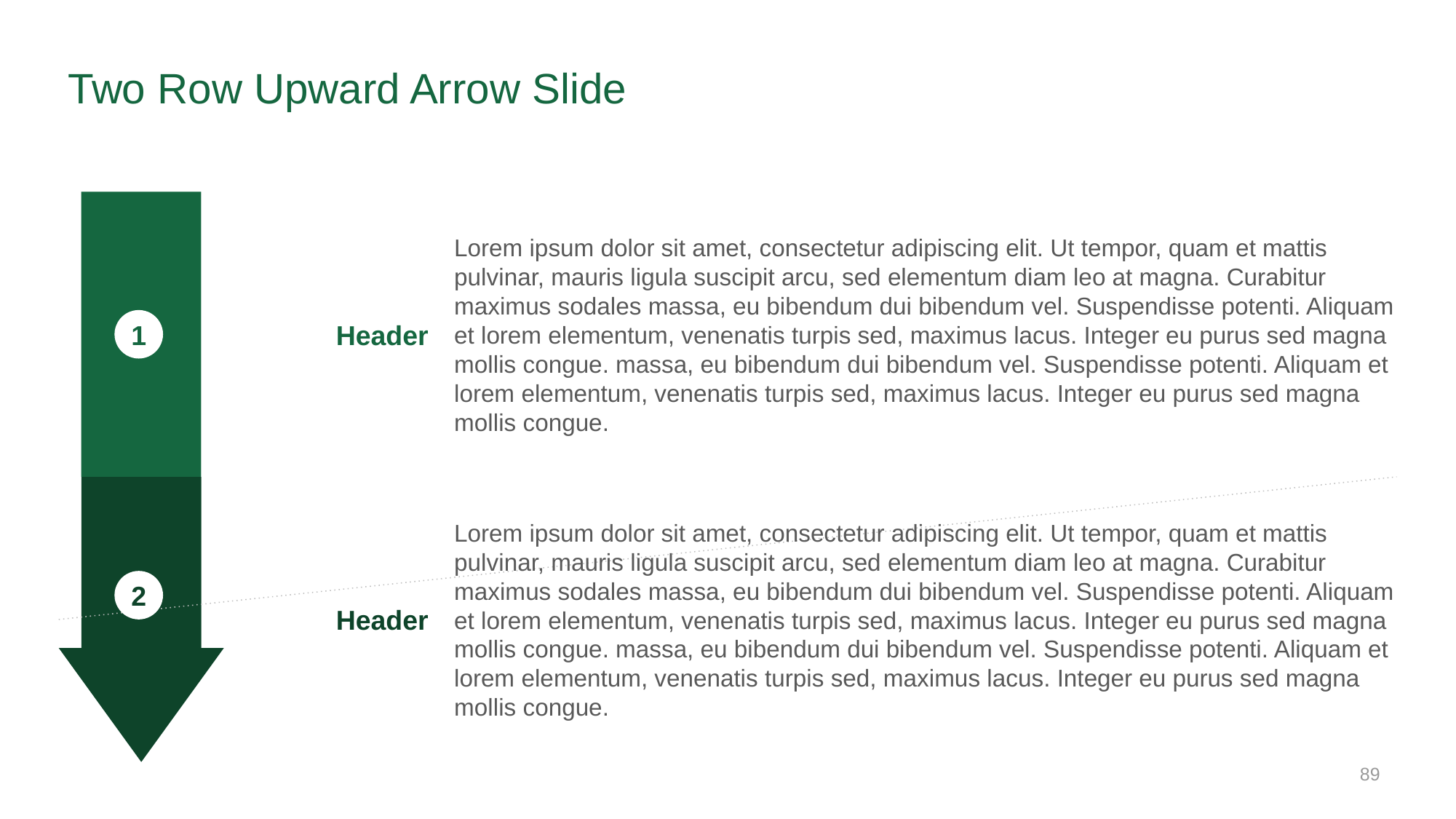

# Two Row Upward Arrow Slide

Lorem ipsum dolor sit amet, consectetur adipiscing elit. Ut tempor, quam et mattis pulvinar, mauris ligula suscipit arcu, sed elementum diam leo at magna. Curabitur maximus sodales massa, eu bibendum dui bibendum vel. Suspendisse potenti. Aliquam et lorem elementum, venenatis turpis sed, maximus lacus. Integer eu purus sed magna mollis congue. massa, eu bibendum dui bibendum vel. Suspendisse potenti. Aliquam et lorem elementum, venenatis turpis sed, maximus lacus. Integer eu purus sed magna mollis congue.
Header
1

Header
Lorem ipsum dolor sit amet, consectetur adipiscing elit. Ut tempor, quam et mattis pulvinar, mauris ligula suscipit arcu, sed elementum diam leo at magna. Curabitur maximus sodales massa, eu bibendum dui bibendum vel. Suspendisse potenti. Aliquam et lorem elementum, venenatis turpis sed, maximus lacus. Integer eu purus sed magna mollis congue. massa, eu bibendum dui bibendum vel. Suspendisse potenti. Aliquam et lorem elementum, venenatis turpis sed, maximus lacus. Integer eu purus sed magna mollis congue.
2
89